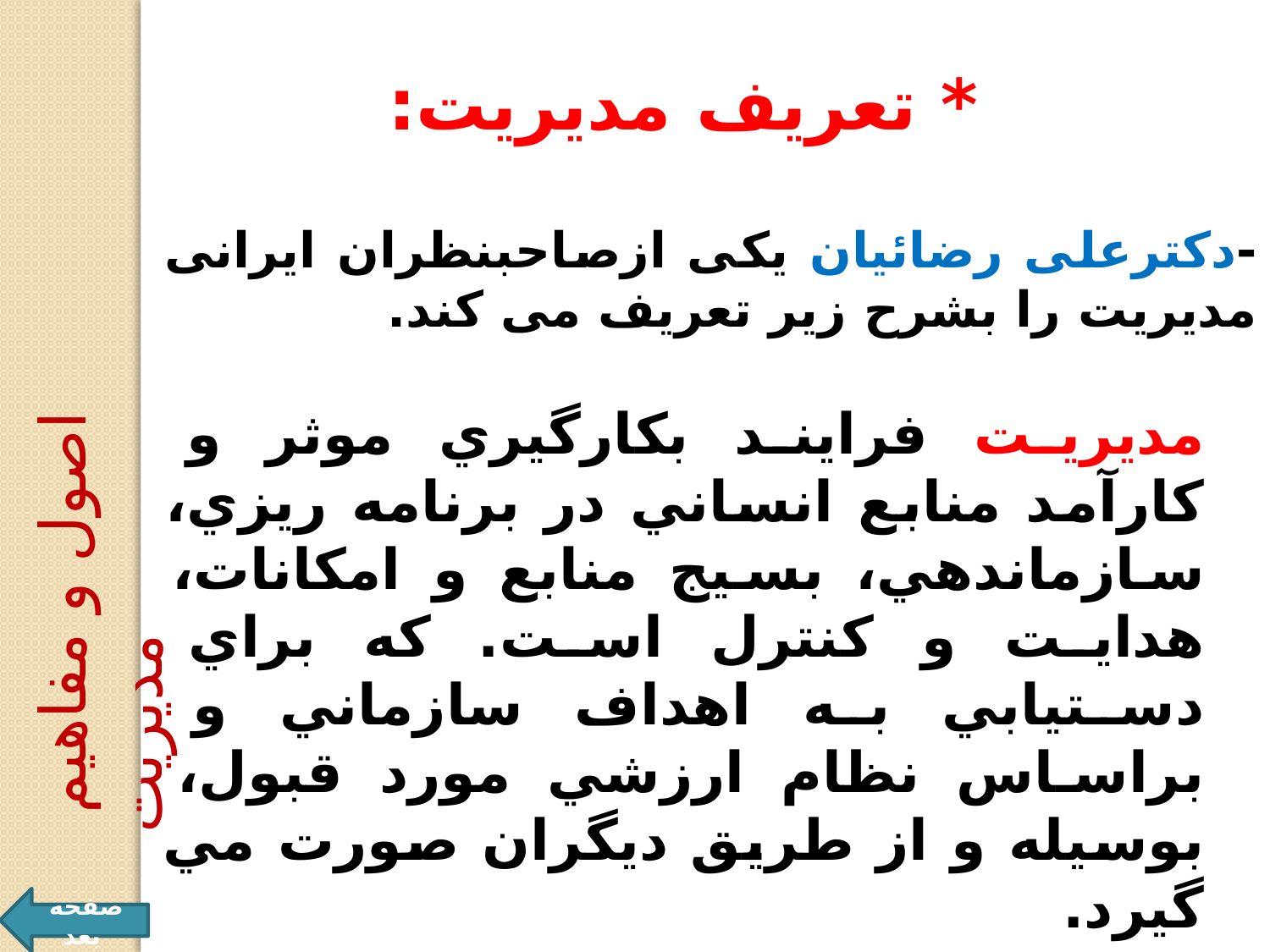

* تعريف مديريت:
-دکترعلی رضائیان یکی ازصاحبنظران ایرانی مدیریت را بشرح زیر تعریف می کند.
مدیریت فرايند بكارگيري موثر و كارآمد منابع انساني در برنامه ريزي، سازماندهي، بسيج منابع و امكانات، هدايت و كنترل است. كه براي دستيابي به اهداف سازماني و براساس نظام ارزشي مورد قبول، بوسيله و از طريق ديگران صورت مي گيرد.
اصول و مفاهيم  مديريت
صفحه  بعد